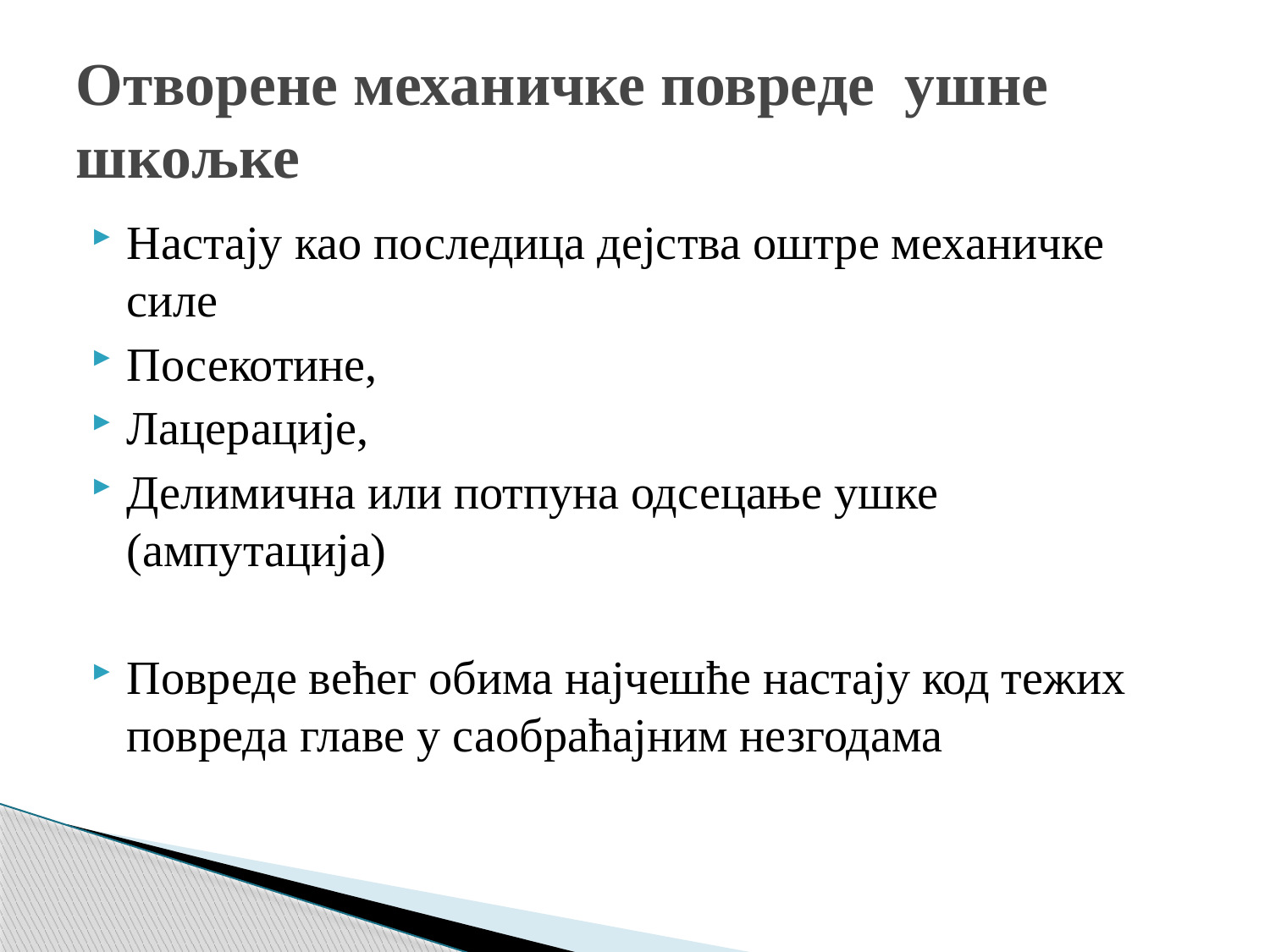

# Отворене механичке повреде  ушне шкољке
Настају као последица дејства оштре механичке силе
Посекотине,
Лацерације,
Делимична или потпуна одсецање ушке (ампутација)

Повреде већег обима најчешће настају код тежих повреда главе у саобраћајним незгодама